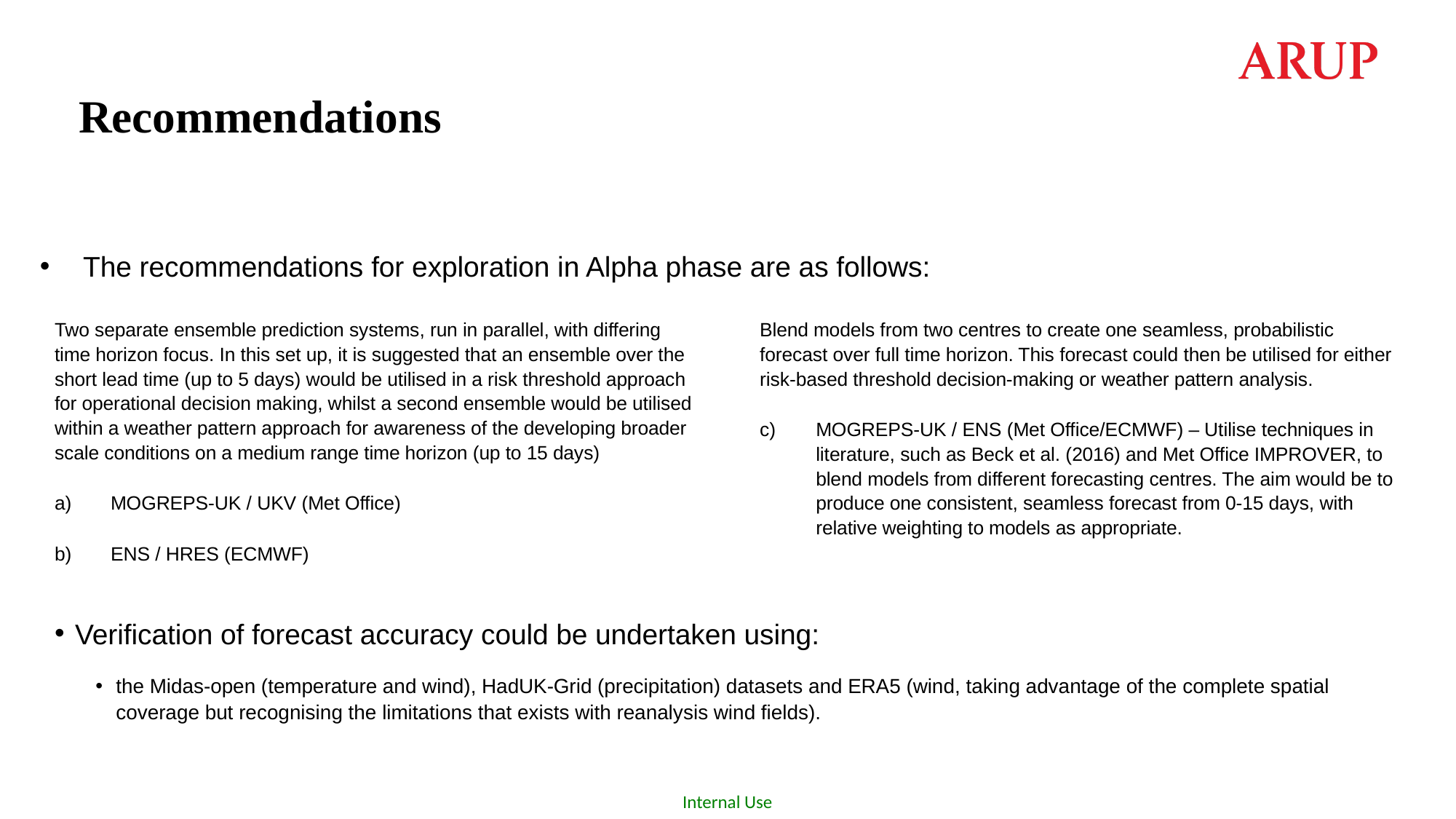

# Recommendations
The recommendations for exploration in Alpha phase are as follows:
Two separate ensemble prediction systems, run in parallel, with differing time horizon focus. In this set up, it is suggested that an ensemble over the short lead time (up to 5 days) would be utilised in a risk threshold approach for operational decision making, whilst a second ensemble would be utilised within a weather pattern approach for awareness of the developing broader scale conditions on a medium range time horizon (up to 15 days)
MOGREPS-UK / UKV (Met Office)
ENS / HRES (ECMWF)

Blend models from two centres to create one seamless, probabilistic forecast over full time horizon. This forecast could then be utilised for either risk-based threshold decision-making or weather pattern analysis.
MOGREPS-UK / ENS (Met Office/ECMWF) – Utilise techniques in literature, such as Beck et al. (2016) and Met Office IMPROVER, to blend models from different forecasting centres. The aim would be to produce one consistent, seamless forecast from 0-15 days, with relative weighting to models as appropriate.

Verification of forecast accuracy could be undertaken using:
the Midas-open (temperature and wind), HadUK-Grid (precipitation) datasets and ERA5 (wind, taking advantage of the complete spatial coverage but recognising the limitations that exists with reanalysis wind fields).